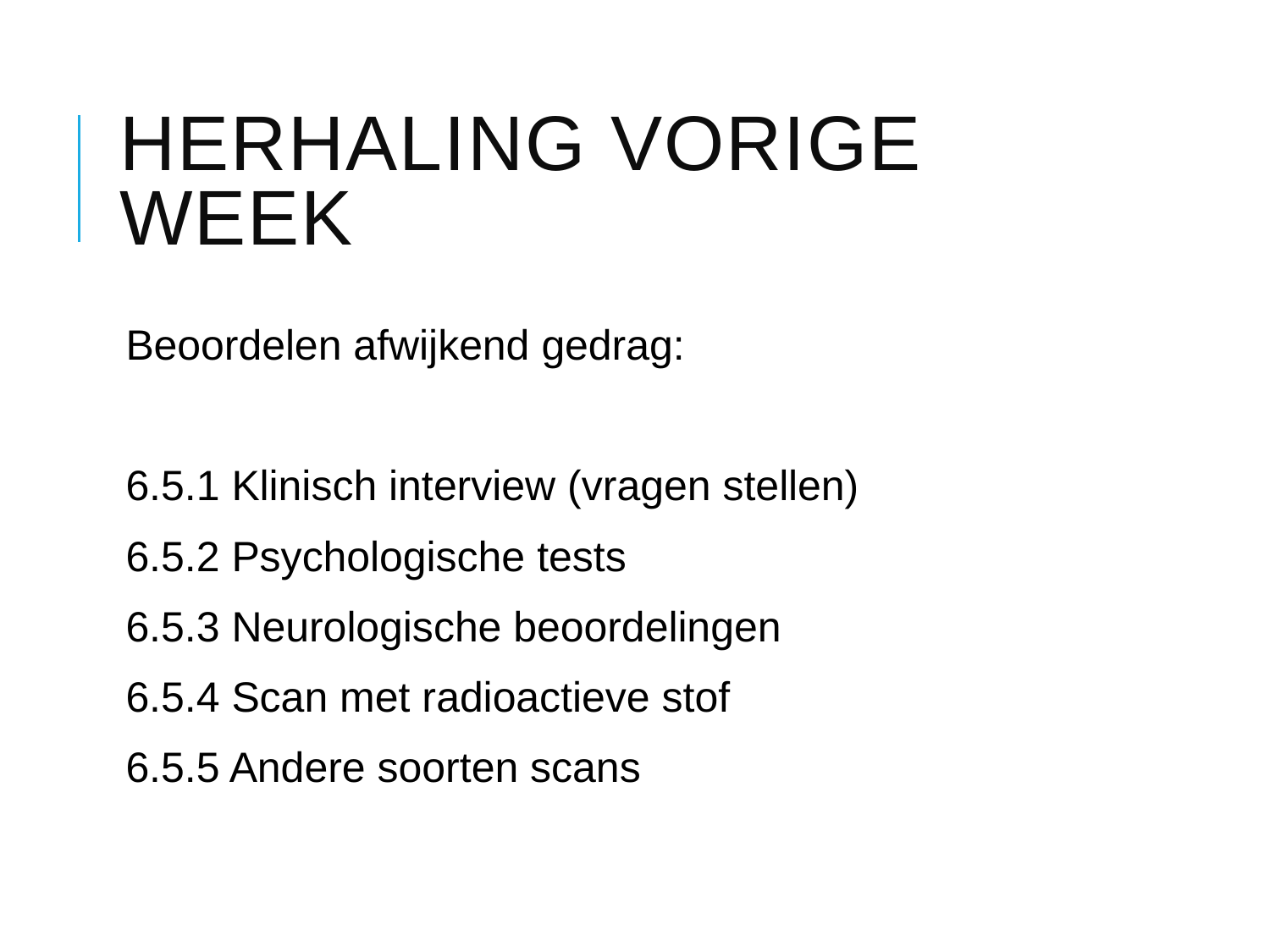

# Herhaling vorige week
Beoordelen afwijkend gedrag:

6.5.1 Klinisch interview (vragen stellen)
6.5.2 Psychologische tests
6.5.3 Neurologische beoordelingen
6.5.4 Scan met radioactieve stof
6.5.5 Andere soorten scans